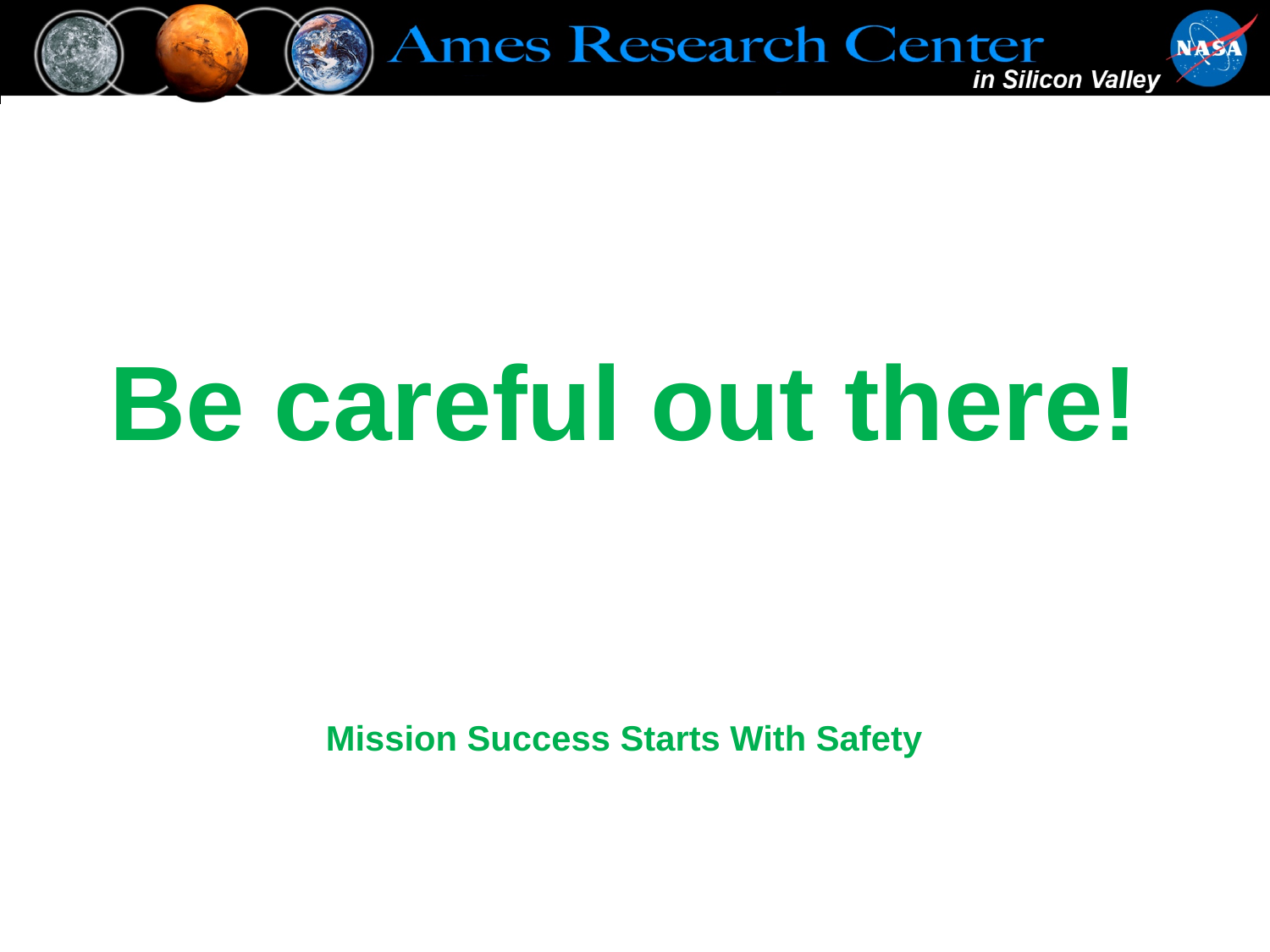

# Be careful out there! Mission Success Starts With Safety